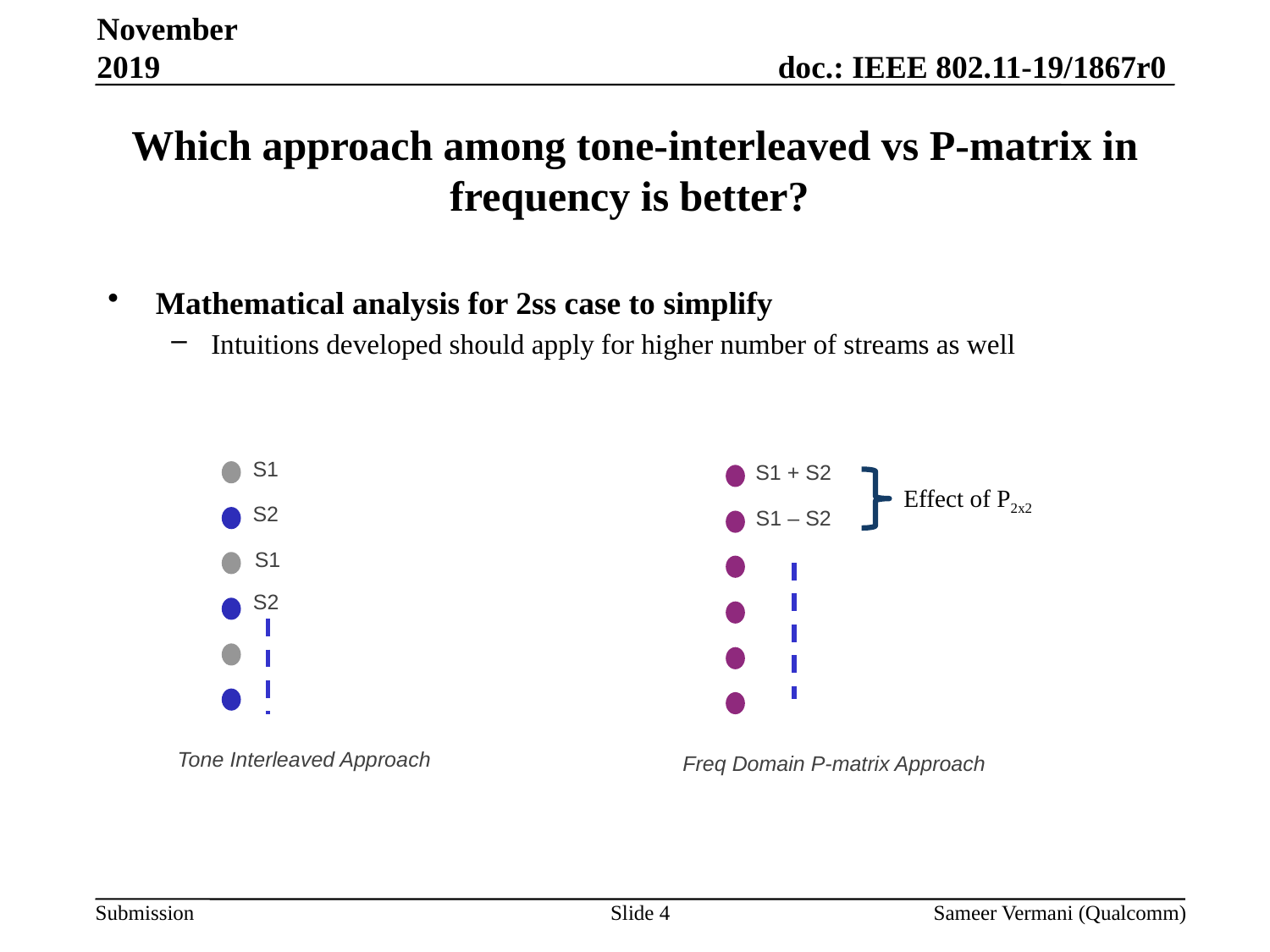

November 2019
# Which approach among tone-interleaved vs P-matrix in frequency is better?
Mathematical analysis for 2ss case to simplify
Intuitions developed should apply for higher number of streams as well
S1
S1 + S2

Effect of P2x2
S2
S1 – S2

S1

S2

Tone Interleaved Approach
Freq Domain P-matrix Approach
Slide 4
Sameer Vermani (Qualcomm)